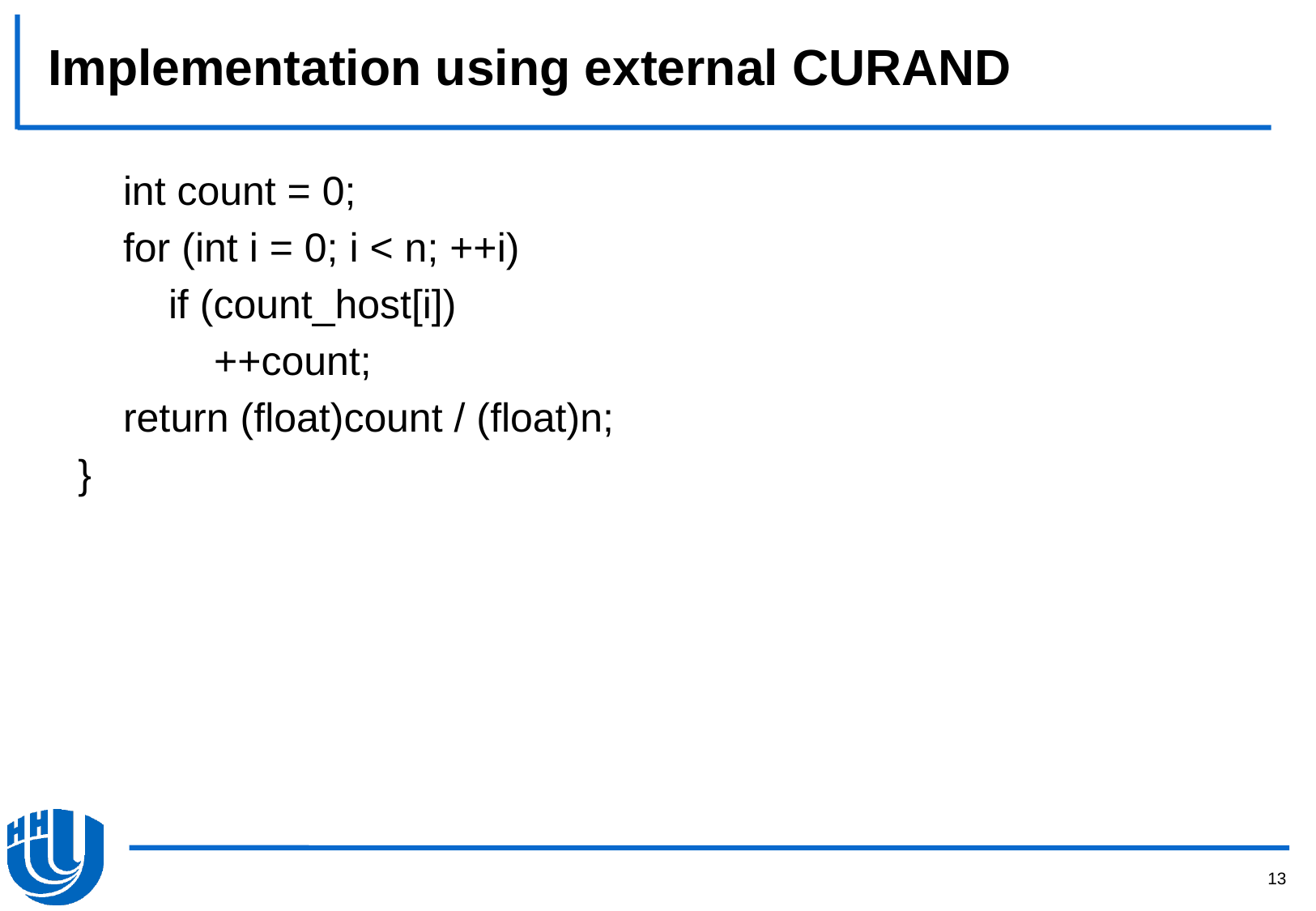

# Implementation using external CURAND
    int count = 0;
    for (int i = 0; i < n; ++i)
        if (count_host[i])
            ++count;
    return (float)count / (float)n;
}
13